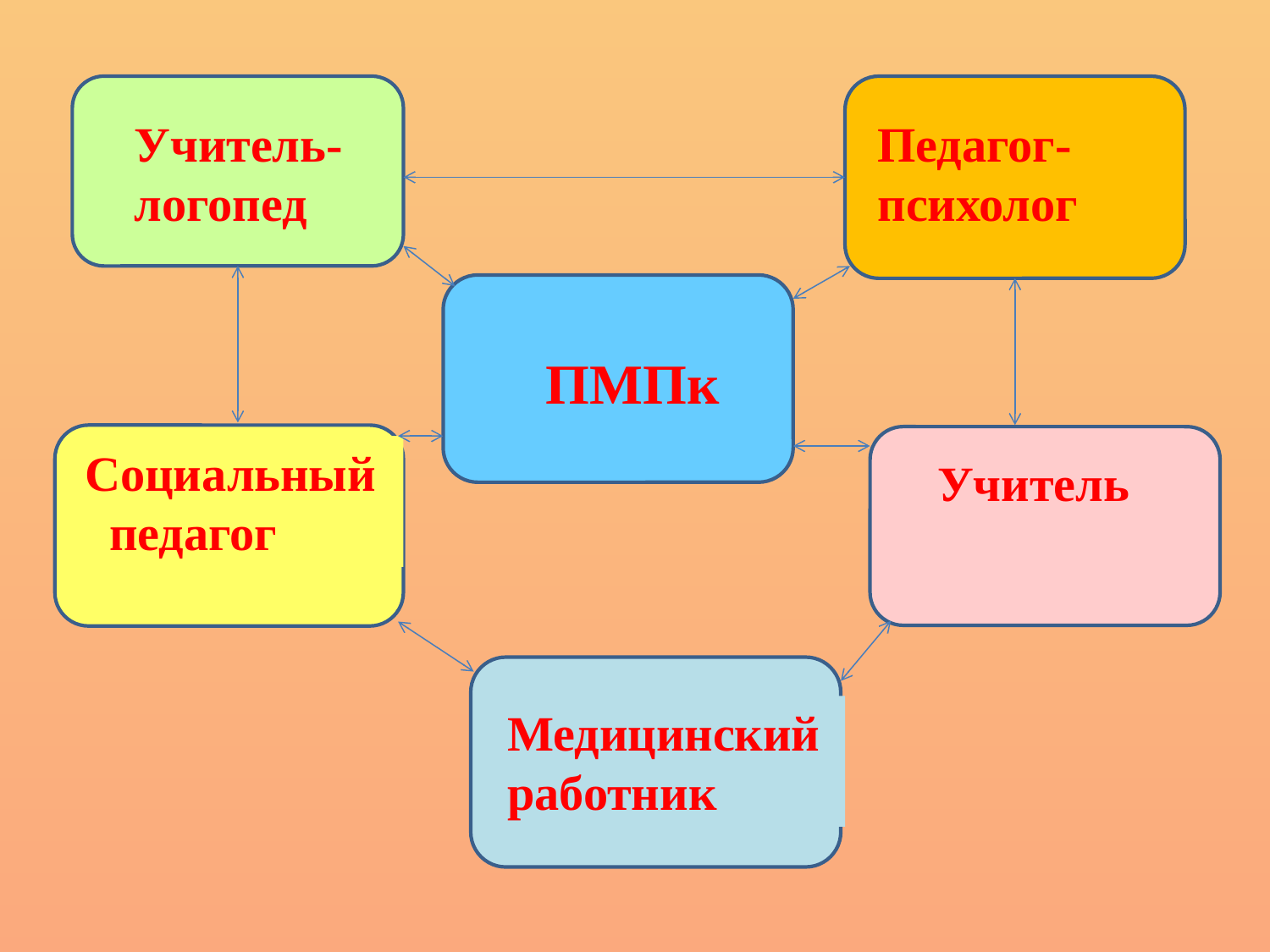

#

   Учитель-
   логопед
Педагог-психолог

      ПМПк

Социальный
  педагог
Учитель

Медицинский работник